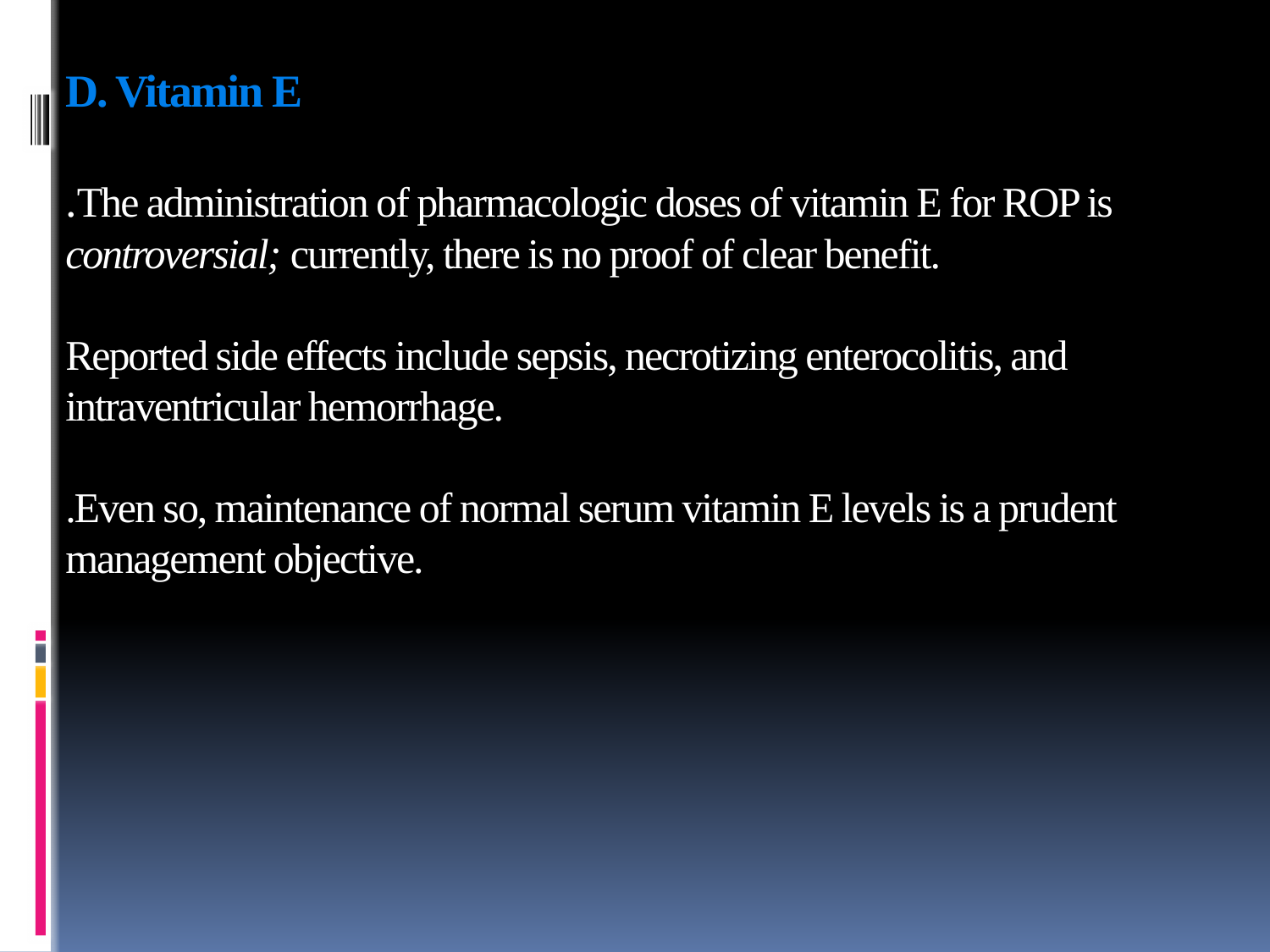

# D. Vitamin E .The administration of pharmacologic doses of vitamin E for ROP is controversial; currently, there is no proof of clear benefit. Reported side effects include sepsis, necrotizing enterocolitis, and intraventricular hemorrhage. .Even so, maintenance of normal serum vitamin E levels is a prudent management objective.